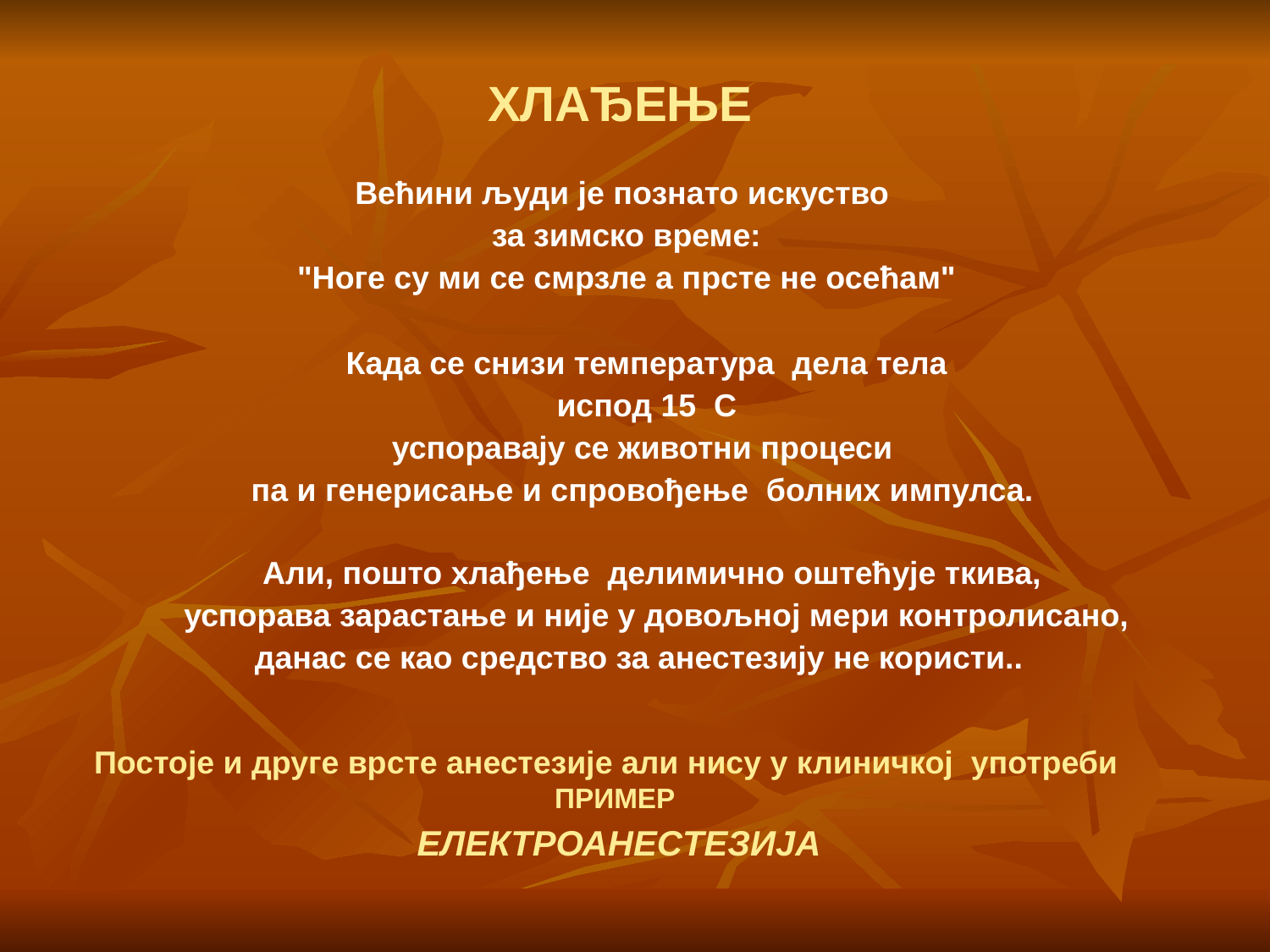

ХЛАЂЕЊЕ
Већини људи је познато искуство
за зимско време:
"Ноге су ми се смрзле а прсте не осећам"
Када се снизи температура  дела тела
 испод 15  C
успоравају се животни процеси
па и генерисање и спровођење  болних импулса.
Али, пошто хлађење  делимично оштећује ткива,
 успорава зарастање и није у довољној мери контролисано,
 данас се као средство за анестезију не користи..
Постоје и друге врсте анестезије али нису у клиничкој  употреби
ПРИМЕР
                   ЕЛEКТРОАНEСTEЗИЈA